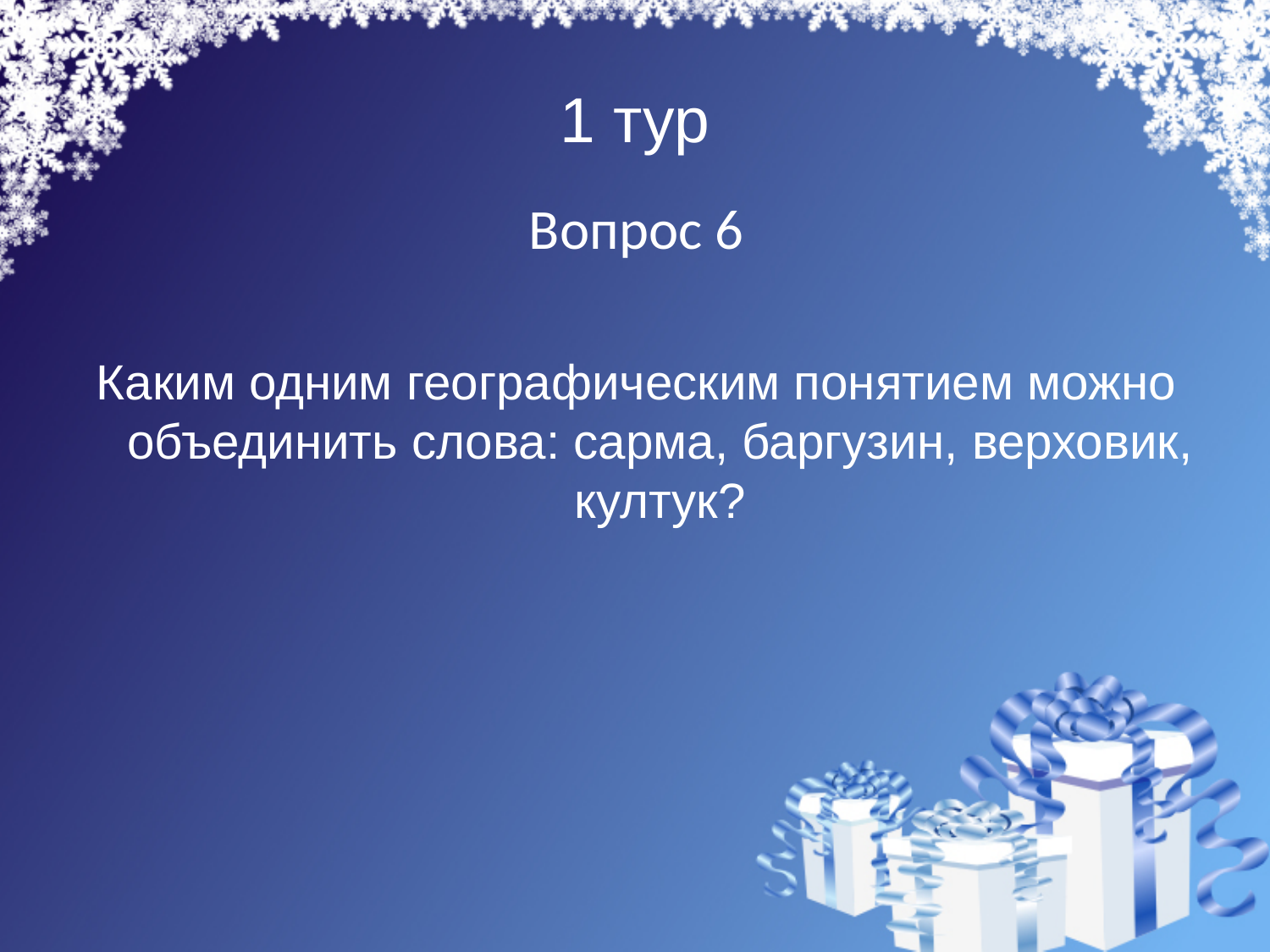

# 1 тур
Вопрос 6

Каким одним географическим понятием можно объединить слова: сарма, баргузин, верховик, култук?